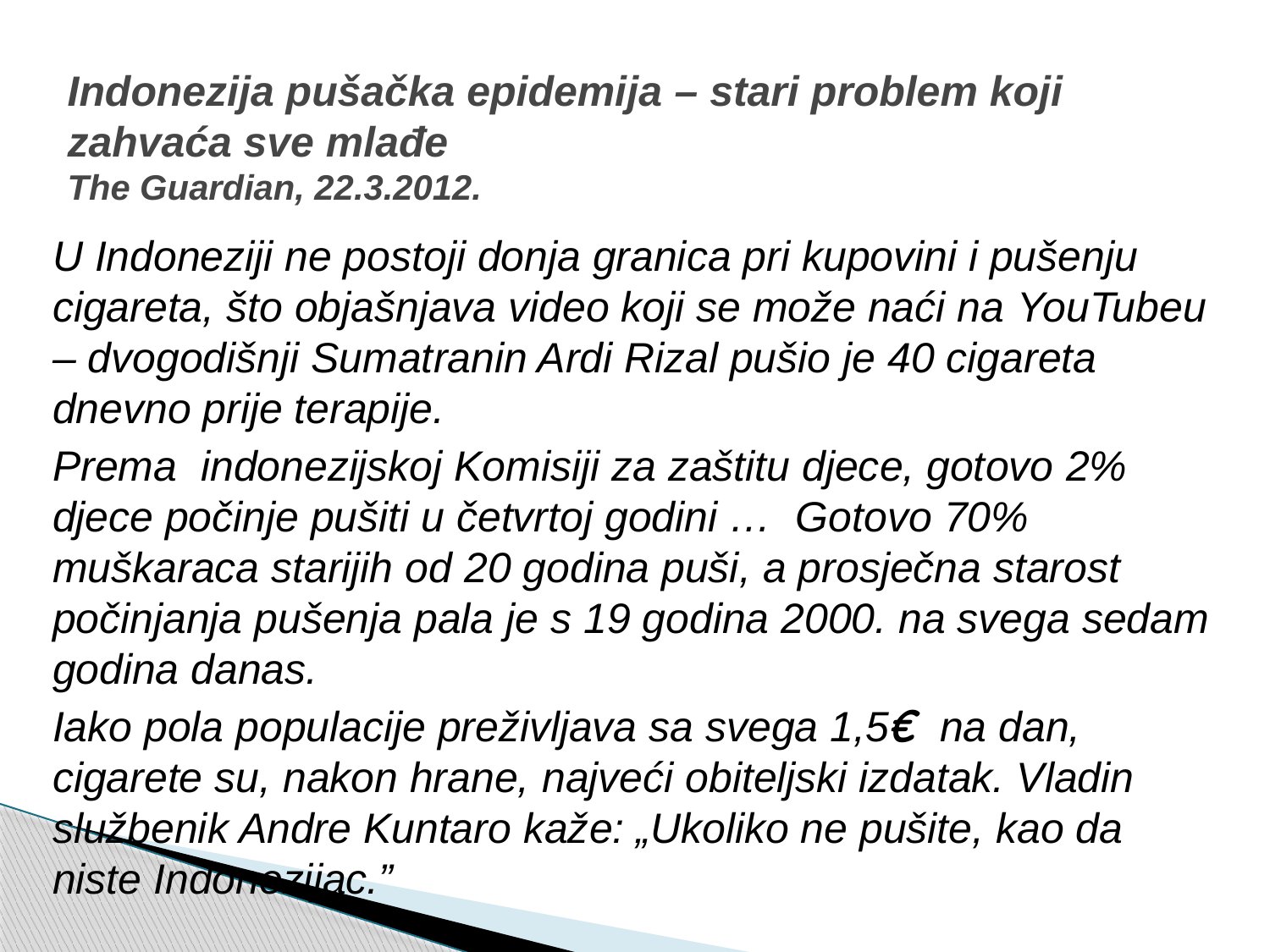

# Indonezija pušačka epidemija – stari problem koji zahvaća sve mlađe The Guardian, 22.3.2012.
U Indoneziji ne postoji donja granica pri kupovini i pušenju cigareta, što objašnjava video koji se može naći na YouTubeu – dvogodišnji Sumatranin Ardi Rizal pušio je 40 cigareta dnevno prije terapije.
Prema  indonezijskoj Komisiji za zaštitu djece, gotovo 2% djece počinje pušiti u četvrtoj godini …  Gotovo 70% muškaraca starijih od 20 godina puši, a prosječna starost počinjanja pušenja pala je s 19 godina 2000. na svega sedam godina danas.
Iako pola populacije preživljava sa svega 1,5€  na dan, cigarete su, nakon hrane, najveći obiteljski izdatak. Vladin službenik Andre Kuntaro kaže: „Ukoliko ne pušite, kao da niste Indonezijac.”